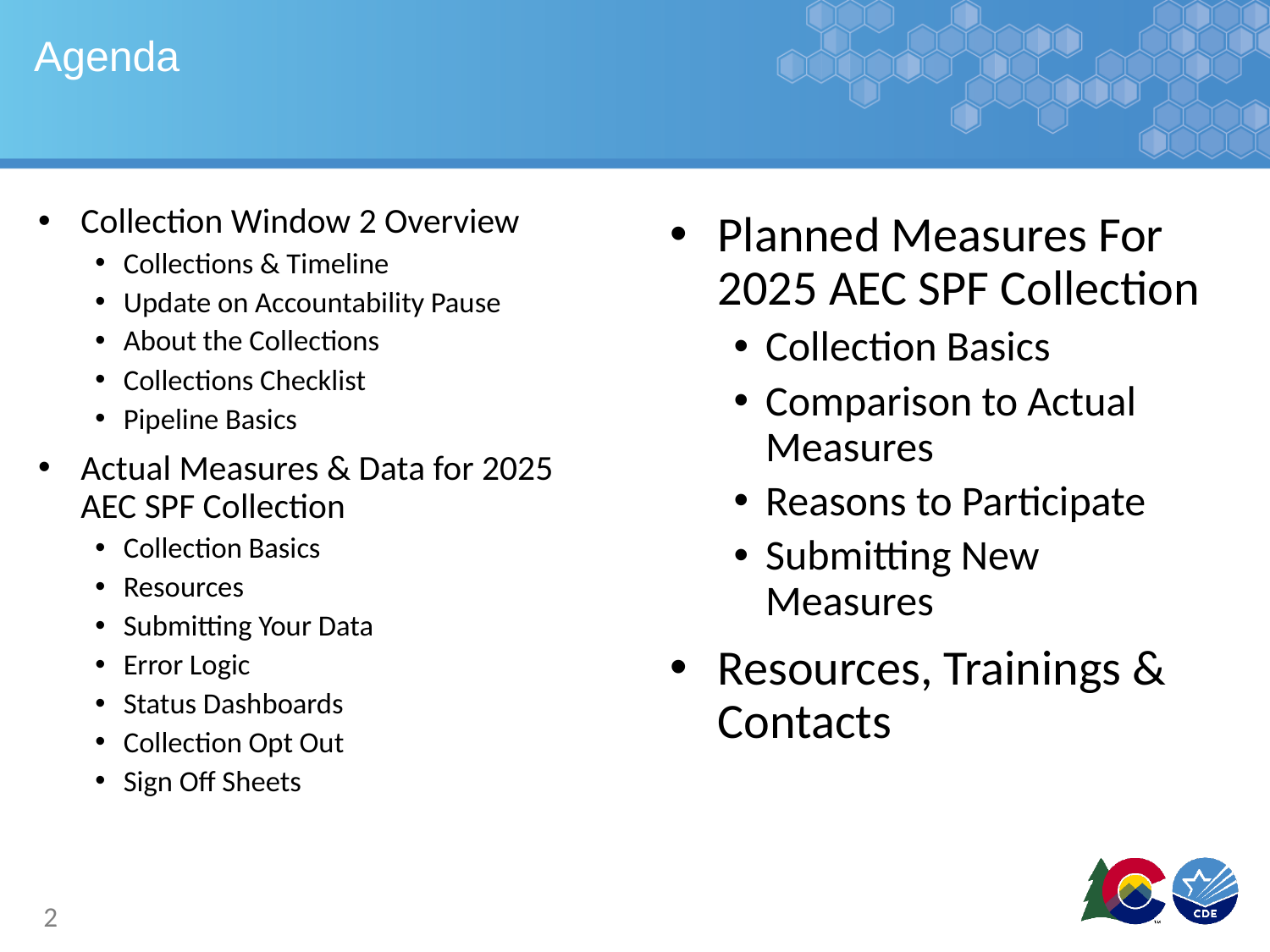

# Agenda
Collection Window 2 Overview
Collections & Timeline
Update on Accountability Pause
About the Collections
Collections Checklist
Pipeline Basics
Actual Measures & Data for 2025 AEC SPF Collection
Collection Basics
Resources
Submitting Your Data
Error Logic
Status Dashboards
Collection Opt Out
Sign Off Sheets

Planned Measures For 2025 AEC SPF Collection
Collection Basics
Comparison to Actual Measures
Reasons to Participate
Submitting New Measures
Resources, Trainings & Contacts

2